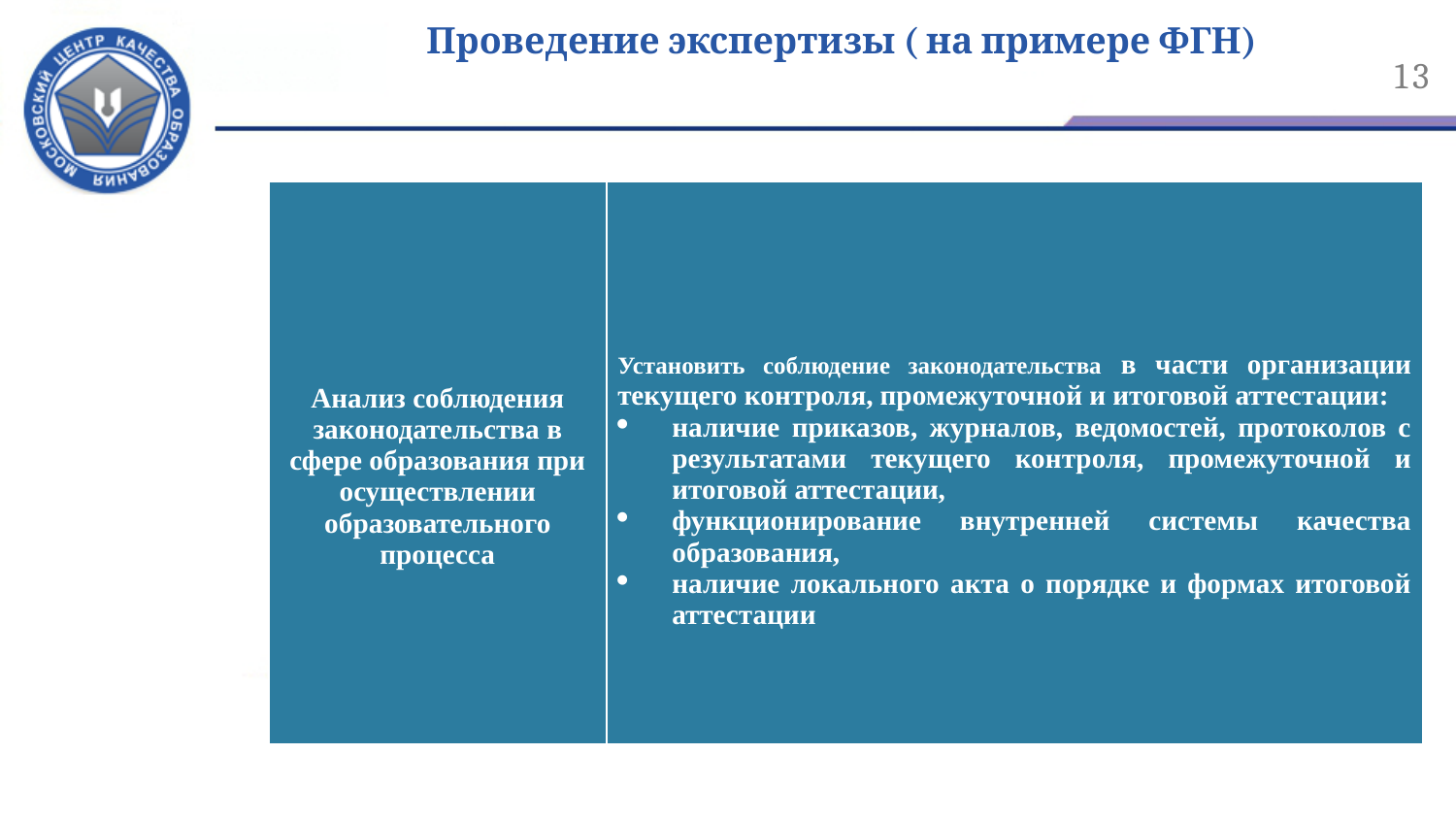

# Проведение экспертизы ( на примере ФГН)
13
| Анализ соблюдения законодательства в сфере образования при осуществлении образовательного процесса | Установить соблюдение законодательства в части организации текущего контроля, промежуточной и итоговой аттестации: наличие приказов, журналов, ведомостей, протоколов с результатами текущего контроля, промежуточной и итоговой аттестации, функционирование внутренней системы качества образования, наличие локального акта о порядке и формах итоговой аттестации |
| --- | --- |